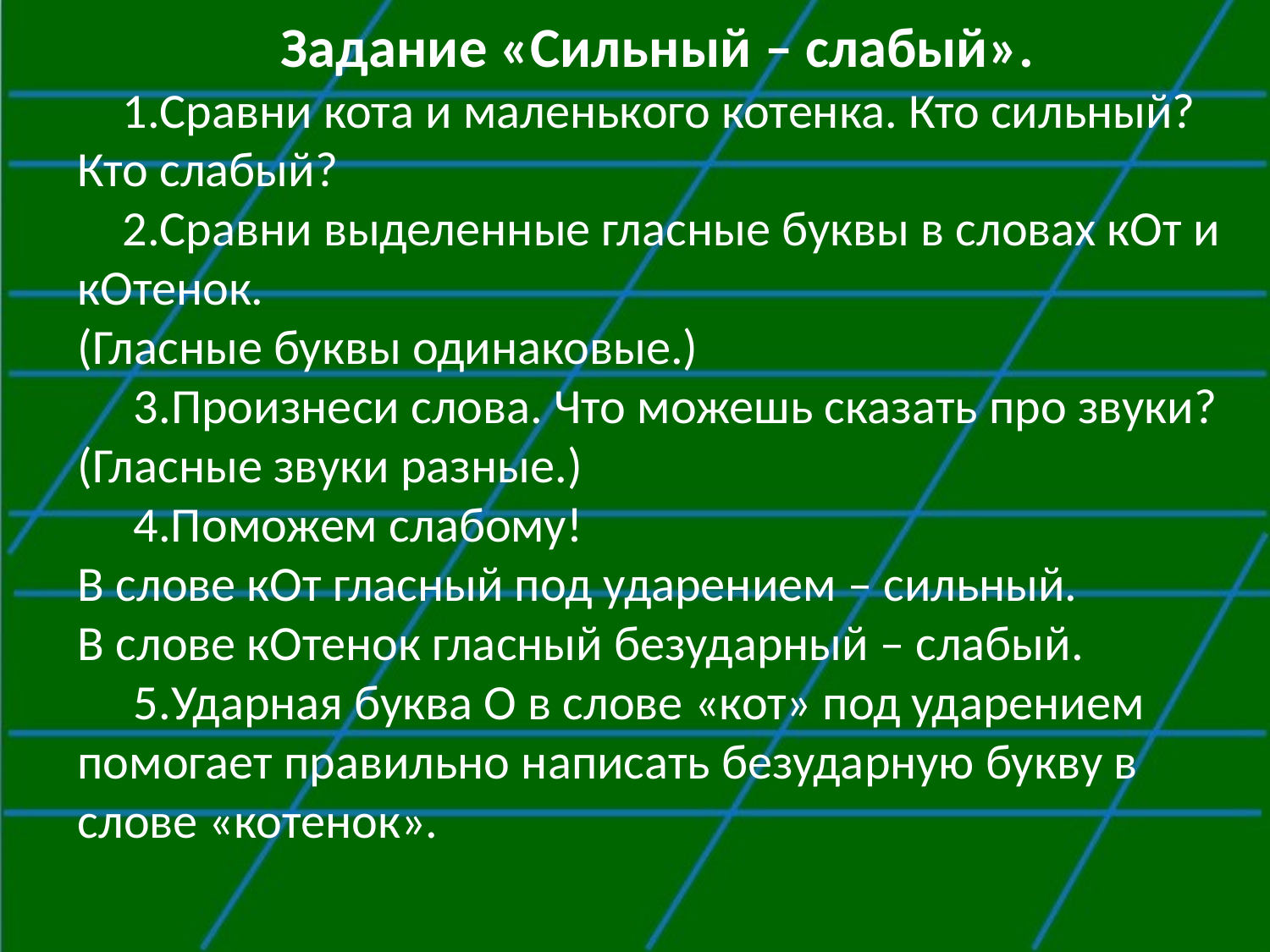

Задание «Сильный – слабый».
    1.Сравни кота и маленького котенка. Кто сильный? Кто слабый?
    2.Сравни выделенные гласные буквы в словах кОт и кОтенок.
(Гласные буквы одинаковые.)
     3.Произнеси слова. Что можешь сказать про звуки?
(Гласные звуки разные.)
     4.Поможем слабому!
В слове кОт гласный под ударением – сильный.
В слове кОтенок гласный безударный – слабый.
     5.Ударная буква О в слове «кот» под ударением помогает правильно написать безударную букву в слове «котенок».